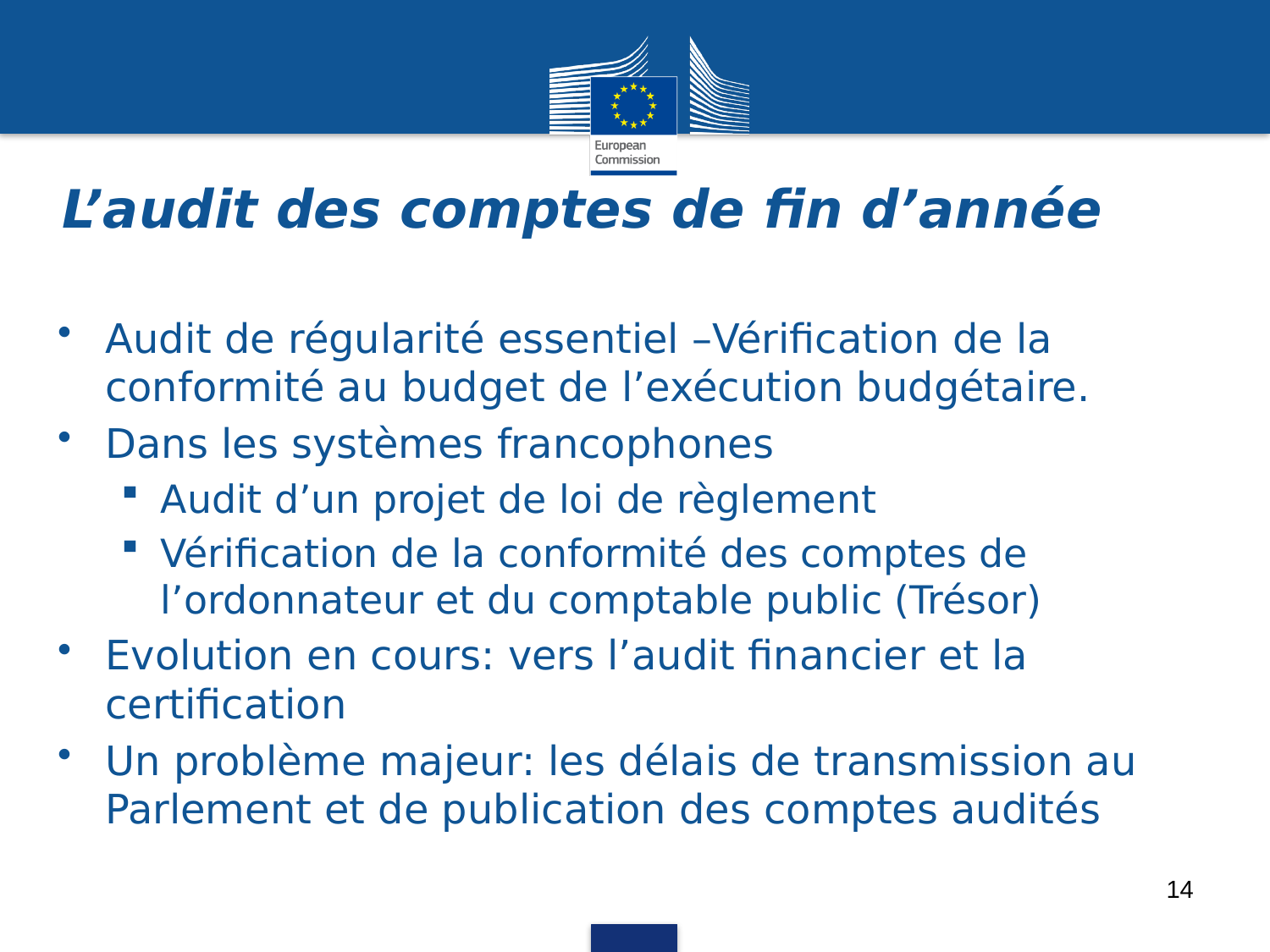

# L’audit des comptes de fin d’année
Audit de régularité essentiel –Vérification de la conformité au budget de l’exécution budgétaire.
Dans les systèmes francophones
Audit d’un projet de loi de règlement
Vérification de la conformité des comptes de l’ordonnateur et du comptable public (Trésor)
Evolution en cours: vers l’audit financier et la certification
Un problème majeur: les délais de transmission au Parlement et de publication des comptes audités

14